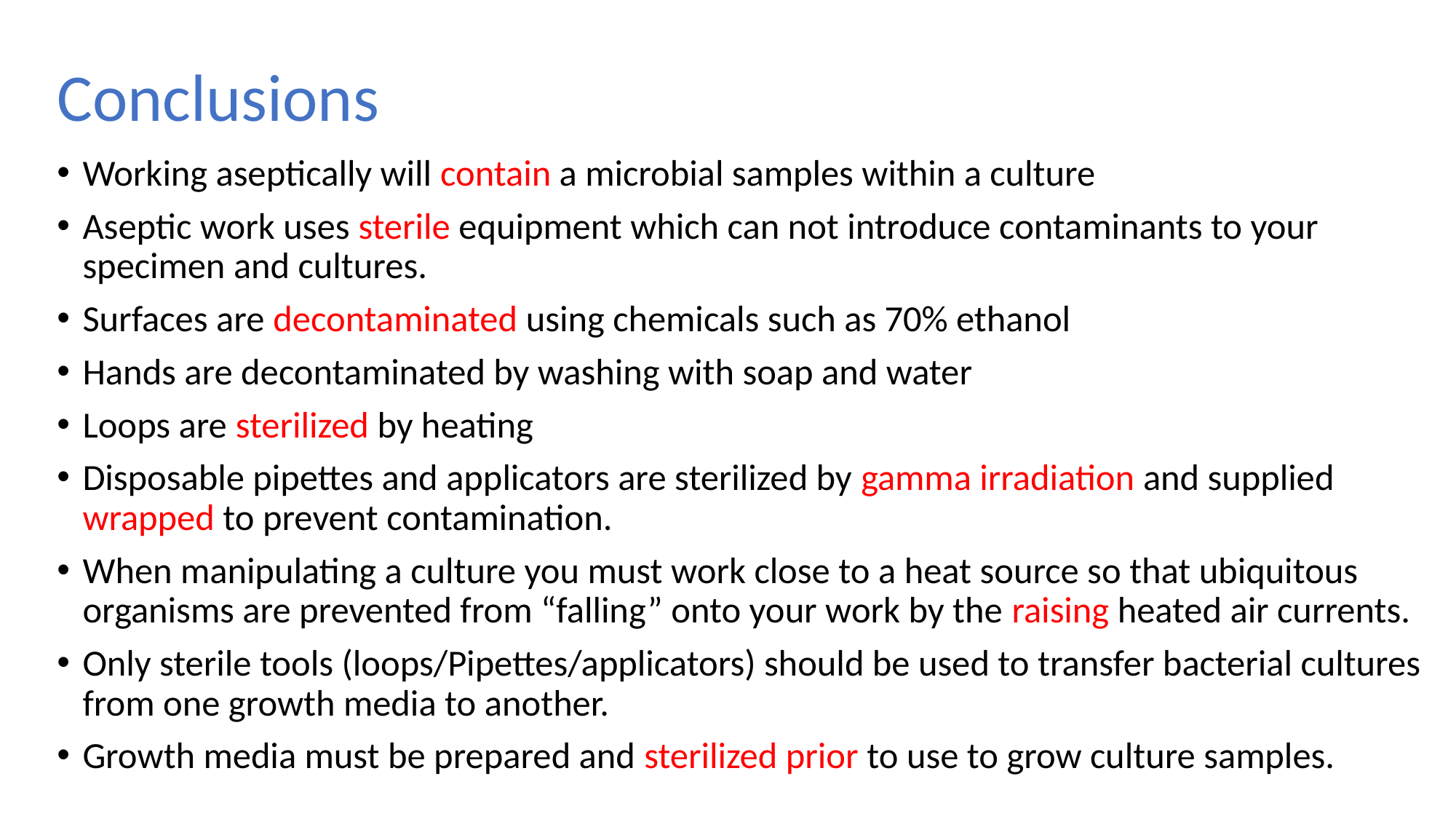

# Conclusions
Working aseptically will contain a microbial samples within a culture
Aseptic work uses sterile equipment which can not introduce contaminants to your specimen and cultures.
Surfaces are decontaminated using chemicals such as 70% ethanol
Hands are decontaminated by washing with soap and water
Loops are sterilized by heating
Disposable pipettes and applicators are sterilized by gamma irradiation and supplied wrapped to prevent contamination.
When manipulating a culture you must work close to a heat source so that ubiquitous organisms are prevented from “falling” onto your work by the raising heated air currents.
Only sterile tools (loops/Pipettes/applicators) should be used to transfer bacterial cultures from one growth media to another.
Growth media must be prepared and sterilized prior to use to grow culture samples.